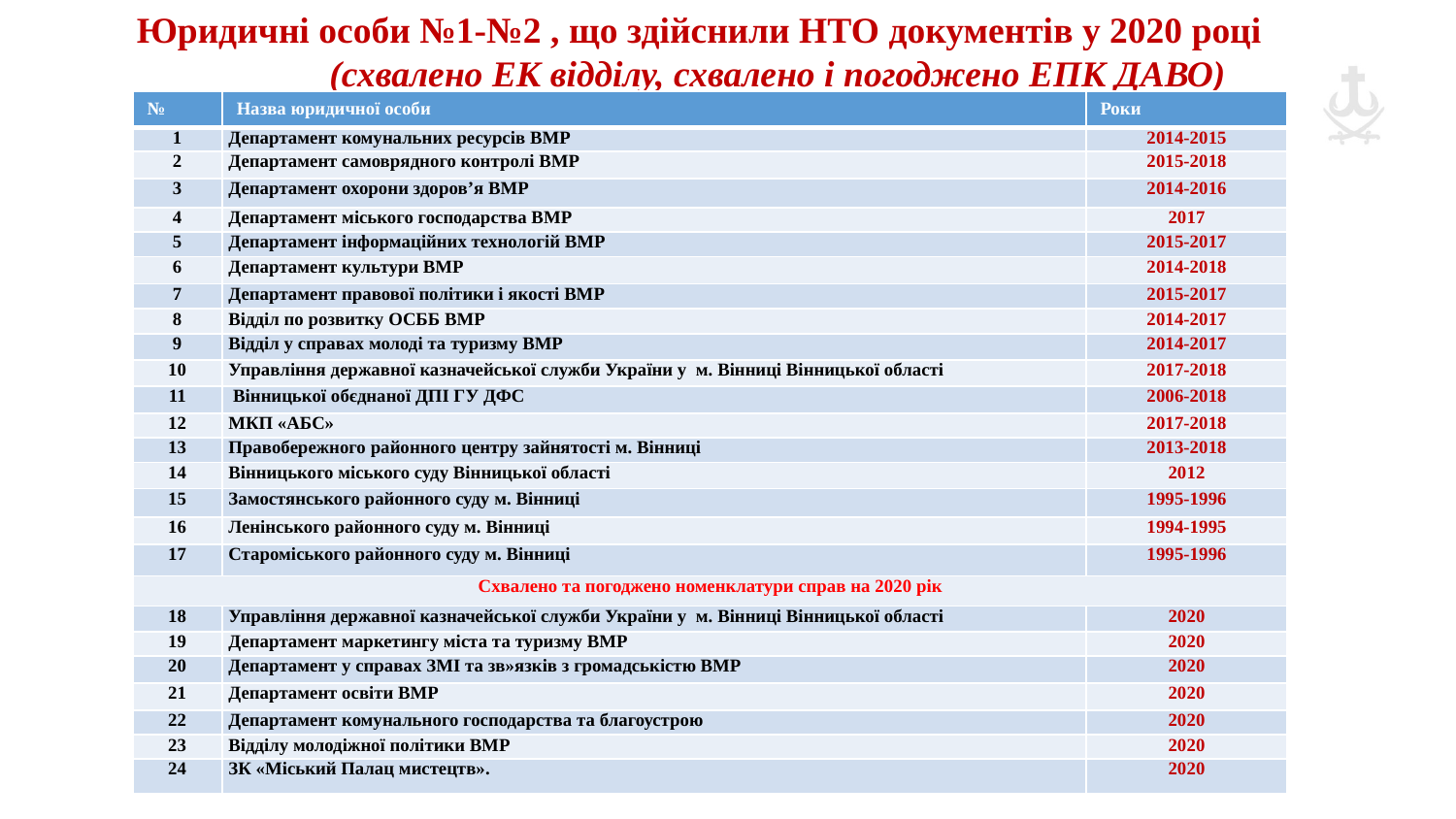

Юридичні особи №1-№2 , що здійснили НТО документів у 2020 році                  (схвалено ЕК відділу, схвалено і погоджено ЕПК ДАВО)
| № | Назва юридичної особи | Роки |
| --- | --- | --- |
| 1 | Департамент комунальних ресурсів ВМР | 2014-2015 |
| 2 | Департамент самоврядного контролі ВМР | 2015-2018 |
| 3 | Департамент охорони здоров’я ВМР | 2014-2016 |
| 4 | Департамент міського господарства ВМР | 2017 |
| 5 | Департамент інформаційних технологій ВМР | 2015-2017 |
| 6 | Департамент культури ВМР | 2014-2018 |
| 7 | Департамент правової політики і якості ВМР | 2015-2017 |
| 8 | Відділ по розвитку ОСББ ВМР | 2014-2017 |
| 9 | Відділ у справах молоді та туризму ВМР | 2014-2017 |
| 10 | Управління державної казначейської служби України у м. Вінниці Вінницької області | 2017-2018 |
| 11 | Вінницької обєднаної ДПІ ГУ ДФС | 2006-2018 |
| 12 | МКП «АБС» | 2017-2018 |
| 13 | Правобережного районного центру зайнятості м. Вінниці | 2013-2018 |
| 14 | Вінницького міського суду Вінницької області | 2012 |
| 15 | Замостянського районного суду м. Вінниці | 1995-1996 |
| 16 | Ленінського районного суду м. Вінниці | 1994-1995 |
| 17 | Староміського районного суду м. Вінниці | 1995-1996 |
| Схвалено та погоджено номенклатури справ на 2020 рік |  |  |
| 18 | Управління державної казначейської служби України у м. Вінниці Вінницької області | 2020 |
| 19 | Департамент маркетингу міста та туризму ВМР | 2020 |
| 20 | Департамент у справах ЗМІ та зв»язків з громадськістю ВМР | 2020 |
| 21 | Департамент освіти ВМР | 2020 |
| 22 | Департамент комунального господарства та благоустрою | 2020 |
| 23 | Відділу молодіжної політики ВМР | 2020 |
| 24 | ЗК «Міський Палац мистецтв». | 2020 |